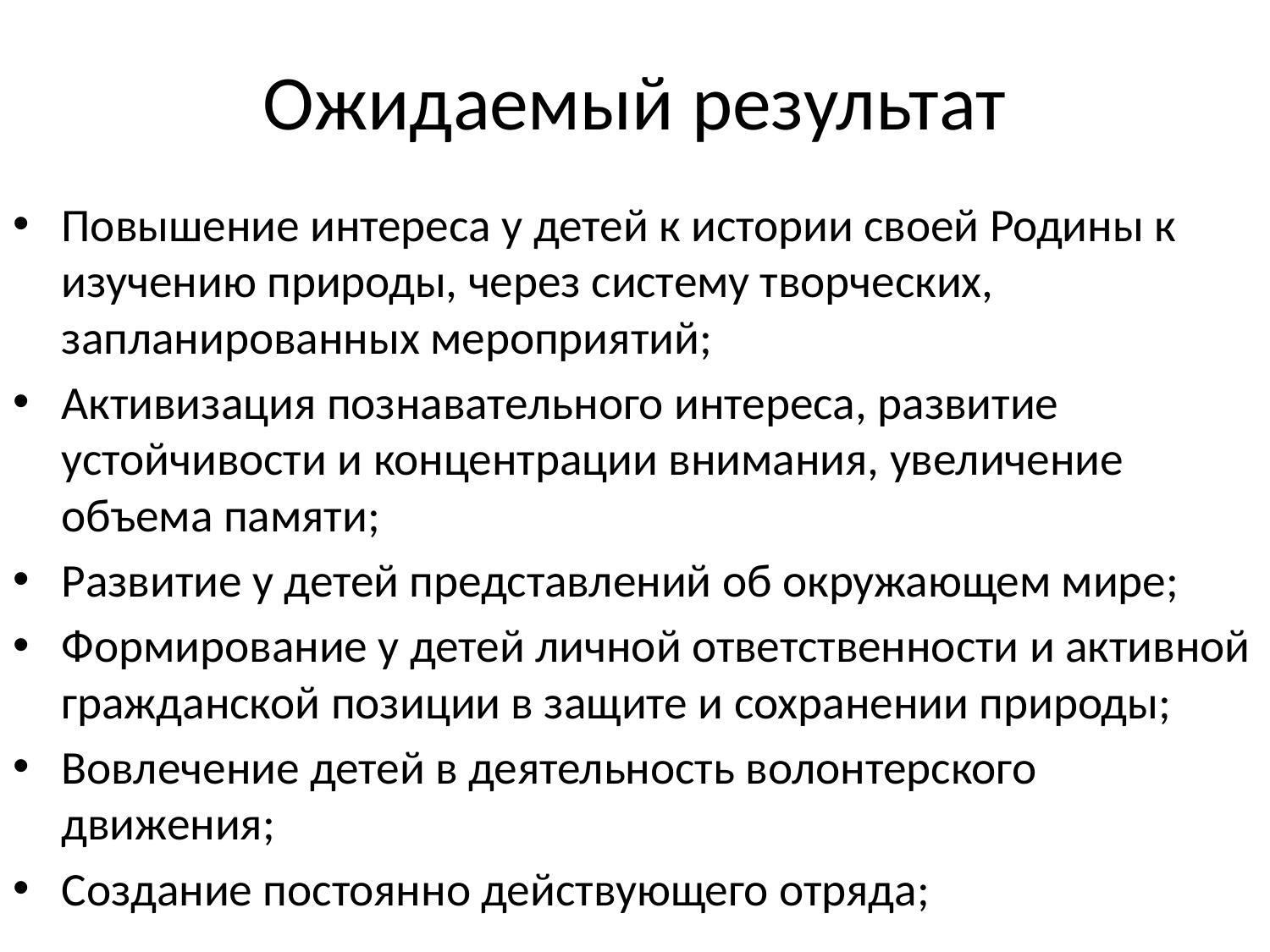

# Ожидаемый результат
Повышение интереса у детей к истории своей Родины к изучению природы, через систему творческих, запланированных мероприятий;
Активизация познавательного интереса, развитие устойчивости и концентрации внимания, увеличение объема памяти;
Развитие у детей представлений об окружающем мире;
Формирование у детей личной ответственности и активной гражданской позиции в защите и сохранении природы;
Вовлечение детей в деятельность волонтерского движения;
Создание постоянно действующего отряда;